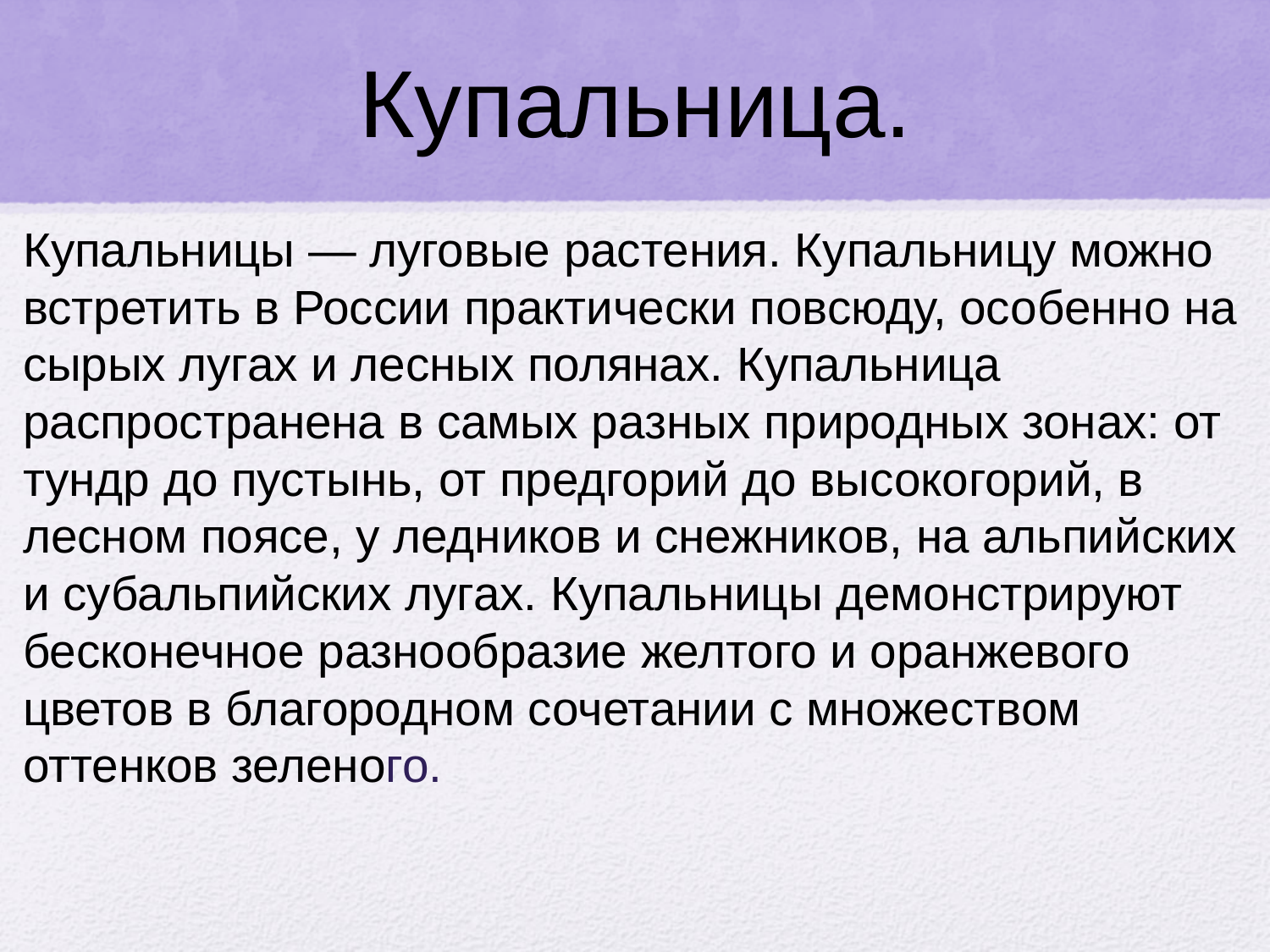

# Купальница.
Купальницы — луговые растения. Купальницу можно встретить в России практически повсюду, особенно на сырых лугах и лесных полянах. Купальница распространена в самых разных природных зонах: от тундр до пустынь, от предгорий до высокогорий, в лесном поясе, у ледников и снежников, на альпийских и субальпийских лугах. Купальницы демонстрируют бесконечное разнообразие желтого и оранжевого цветов в благородном сочетании с множеством оттенков зеленого.